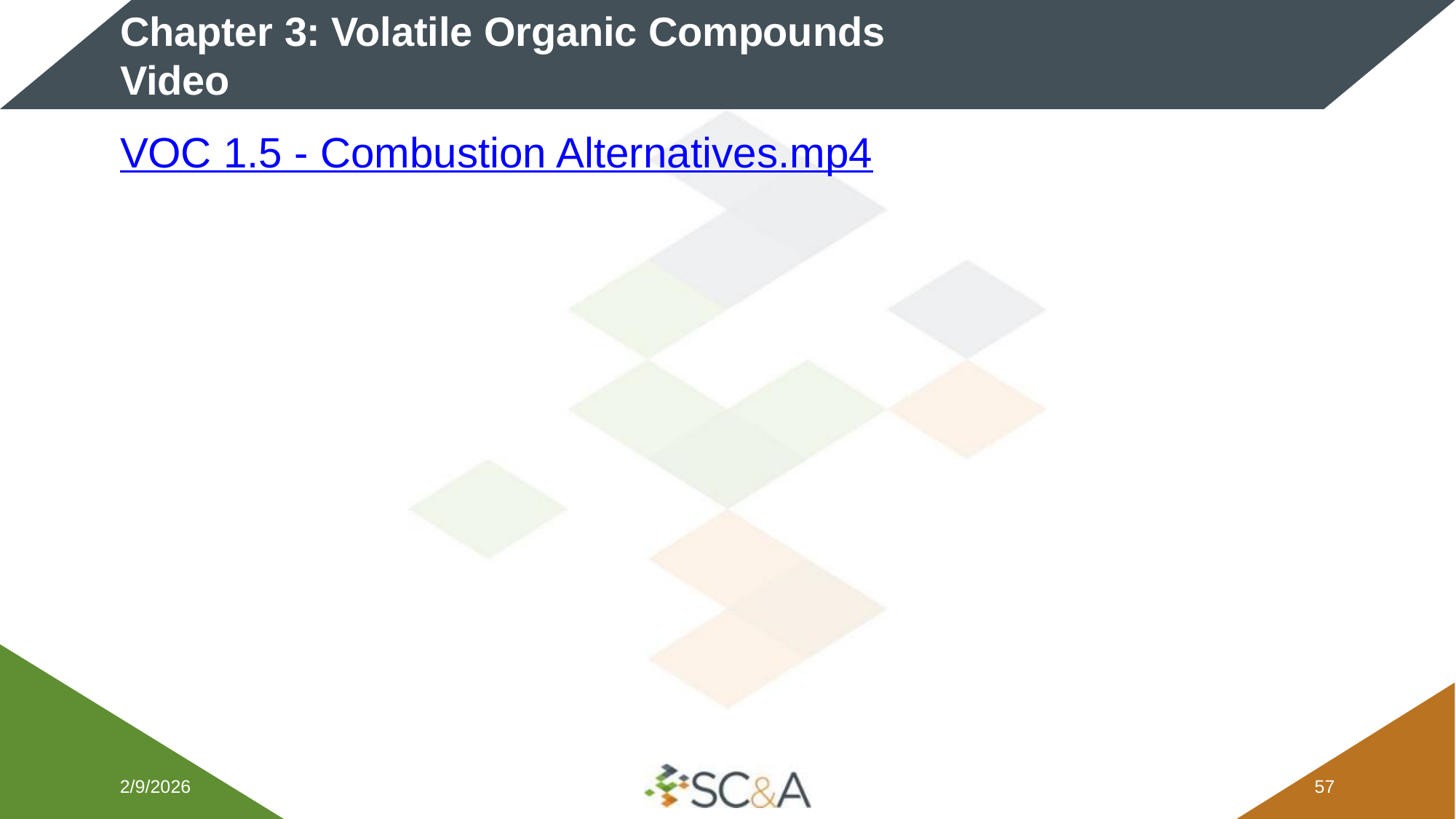

# Chapter 3: Volatile Organic Compounds Video
VOC 1.5 - Combustion Alternatives.mp4
2/9/2026
57